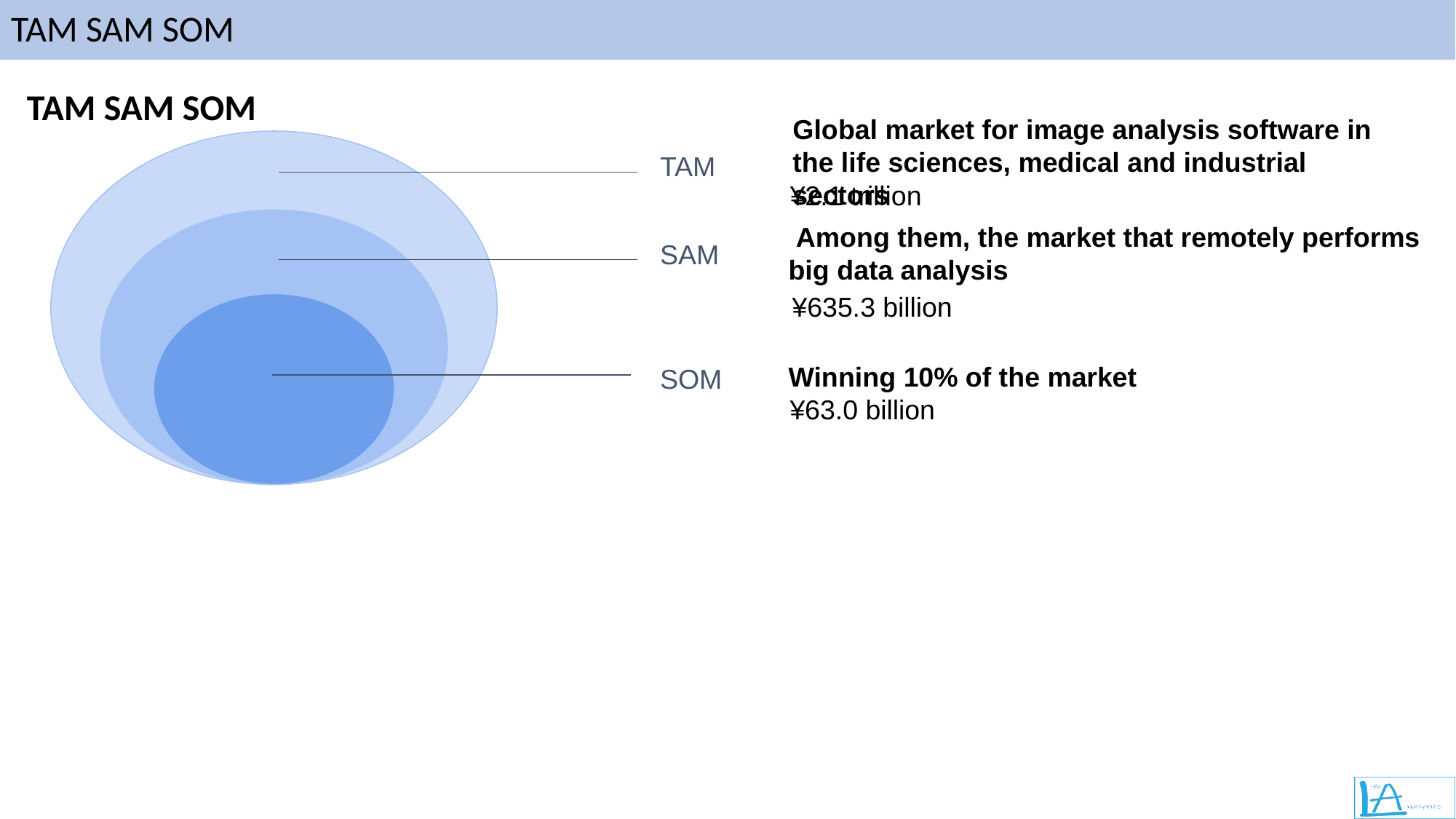

# TAM SAM SOM
TAM SAM SOM
Global market for image analysis software in the life sciences, medical and industrial sectors

TAM

 Among them, the market that remotely performs big data analysis
SAM
¥635.3 billion

SOM
Winning 10% of the market
¥63.0 billion
¥2.1 trillion